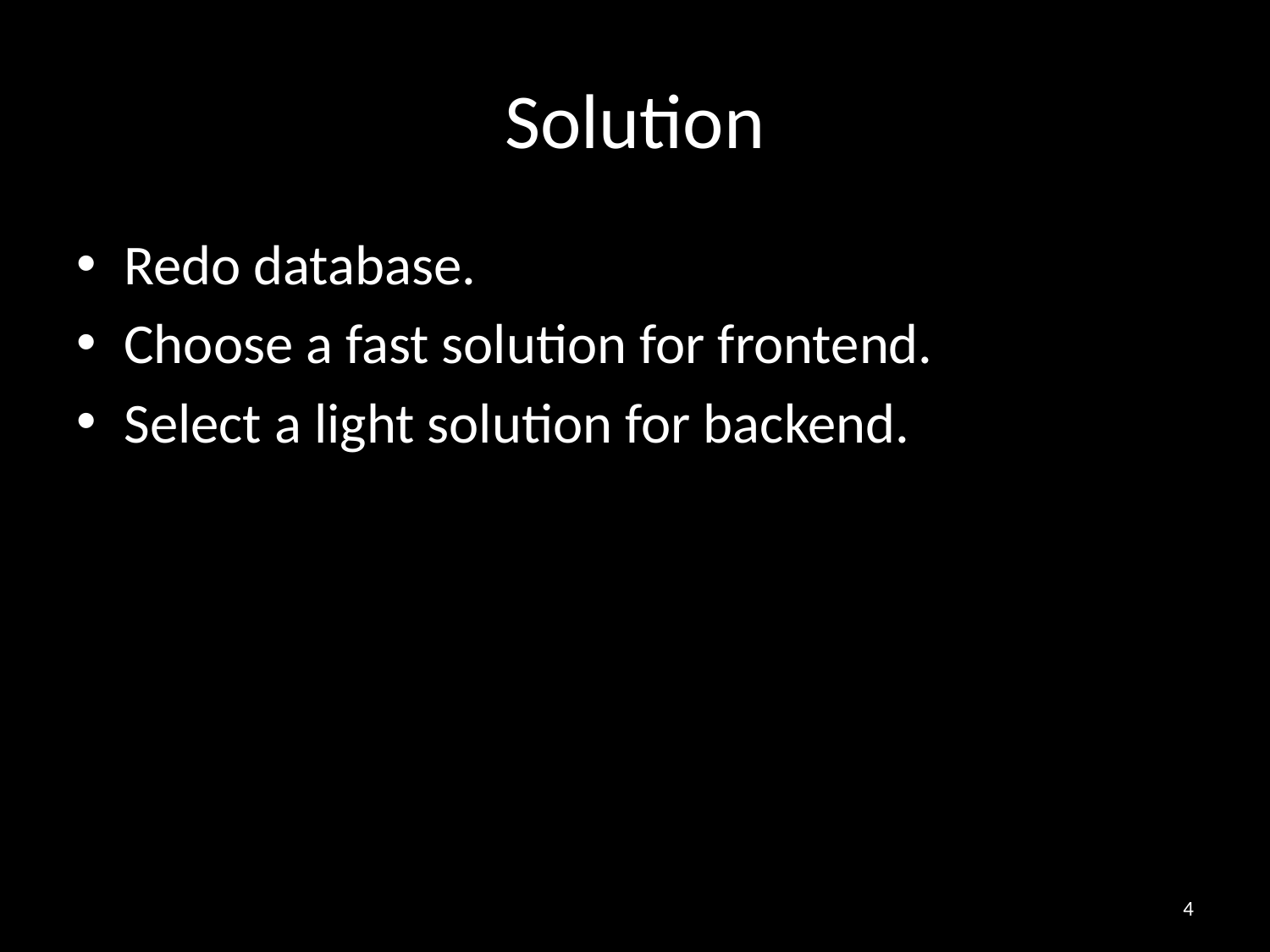

# Solution
Redo database.
Choose a fast solution for frontend.
Select a light solution for backend.

4